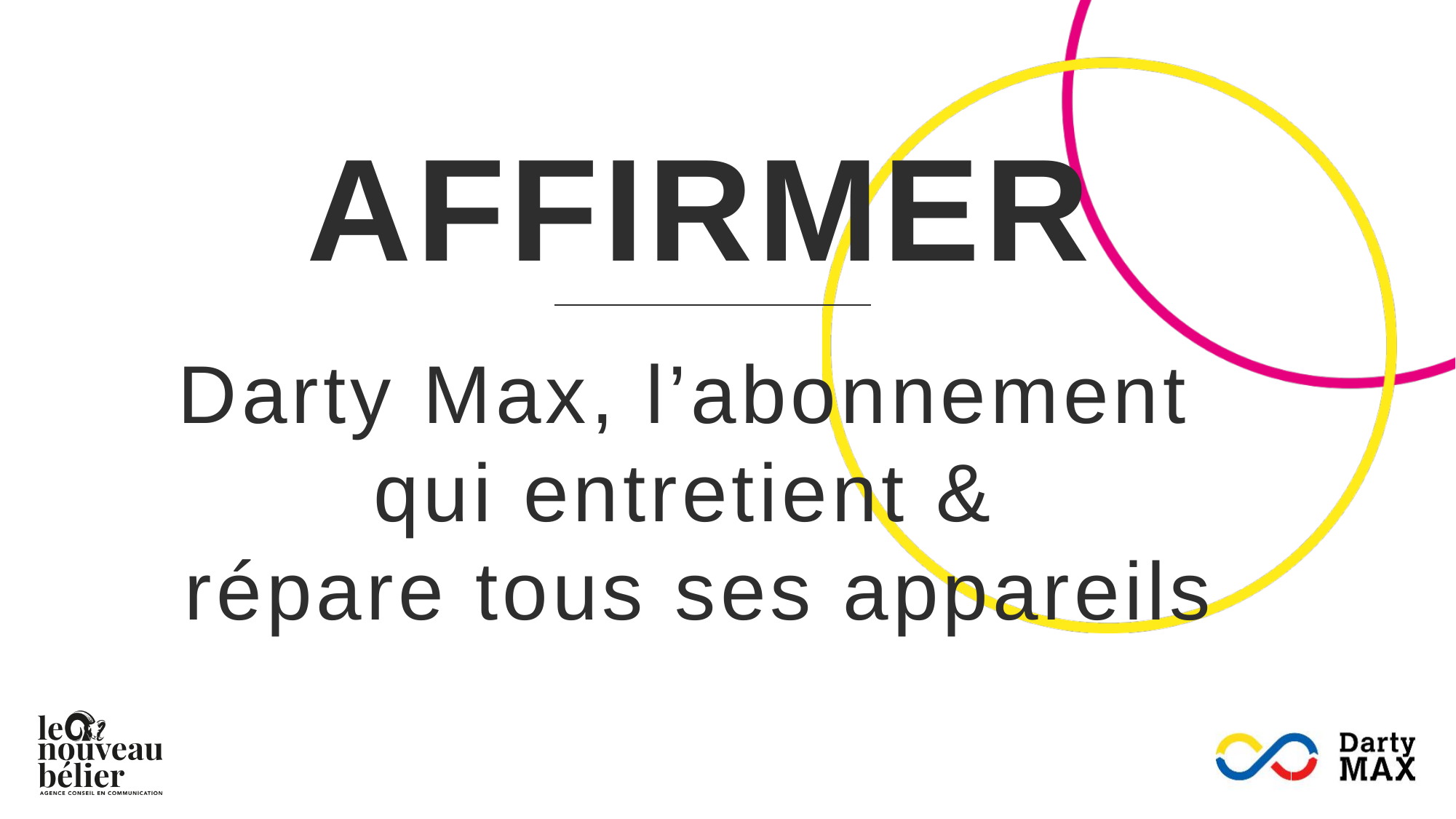

AFFIRMER
Darty Max, l’abonnement
qui entretient &
répare tous ses appareils